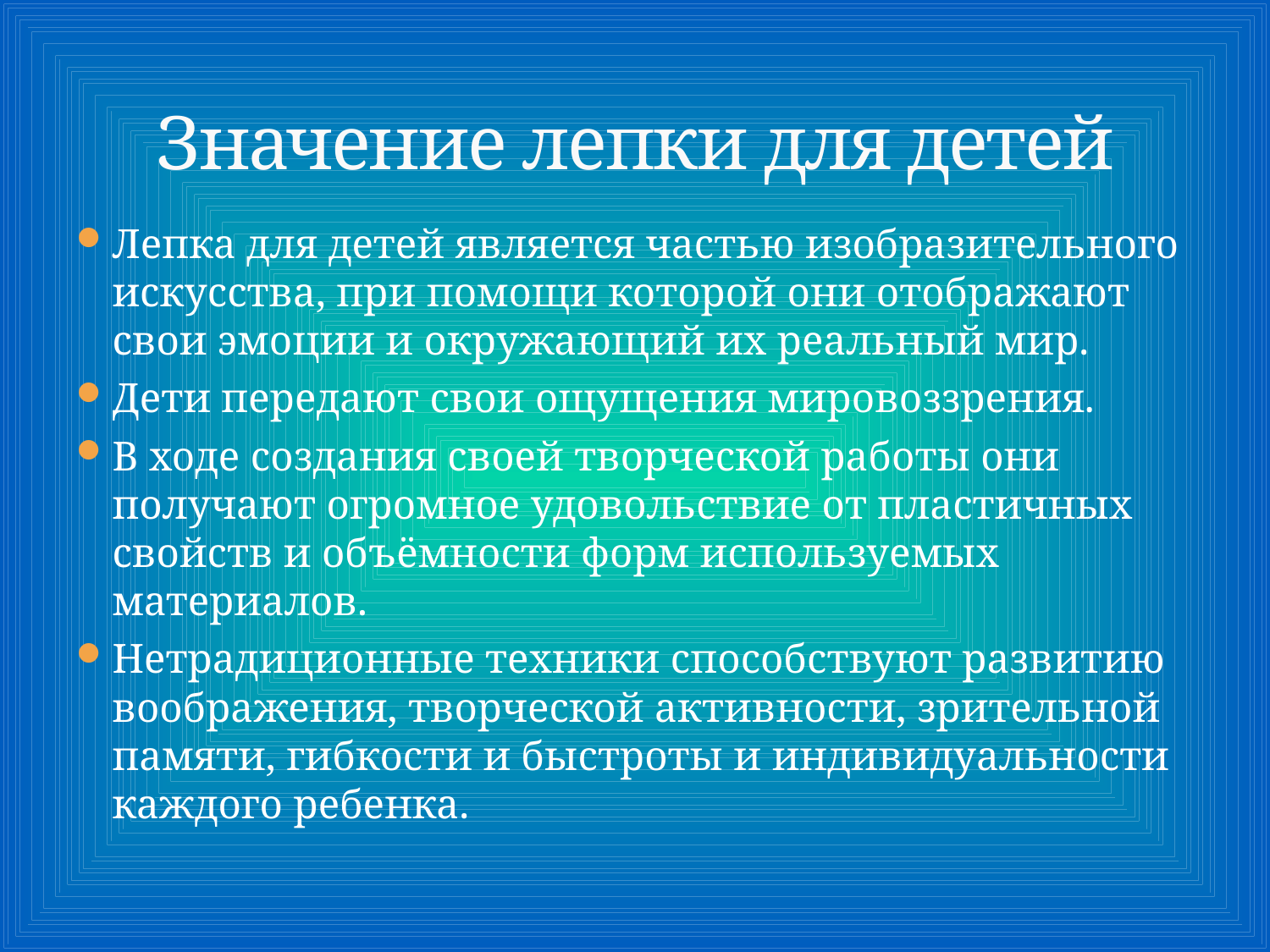

# Значение лепки для детей
Лепка для детей является частью изобразительного искусства, при помощи которой они отображают свои эмоции и окружающий их реальный мир.
Дети передают свои ощущения мировоззрения.
В ходе создания своей творческой работы они получают огромное удовольствие от пластичных свойств и объёмности форм используемых материалов.
Нетрадиционные техники способствуют развитию воображения, творческой активности, зрительной памяти, гибкости и быстроты и индивидуальности каждого ребенка.